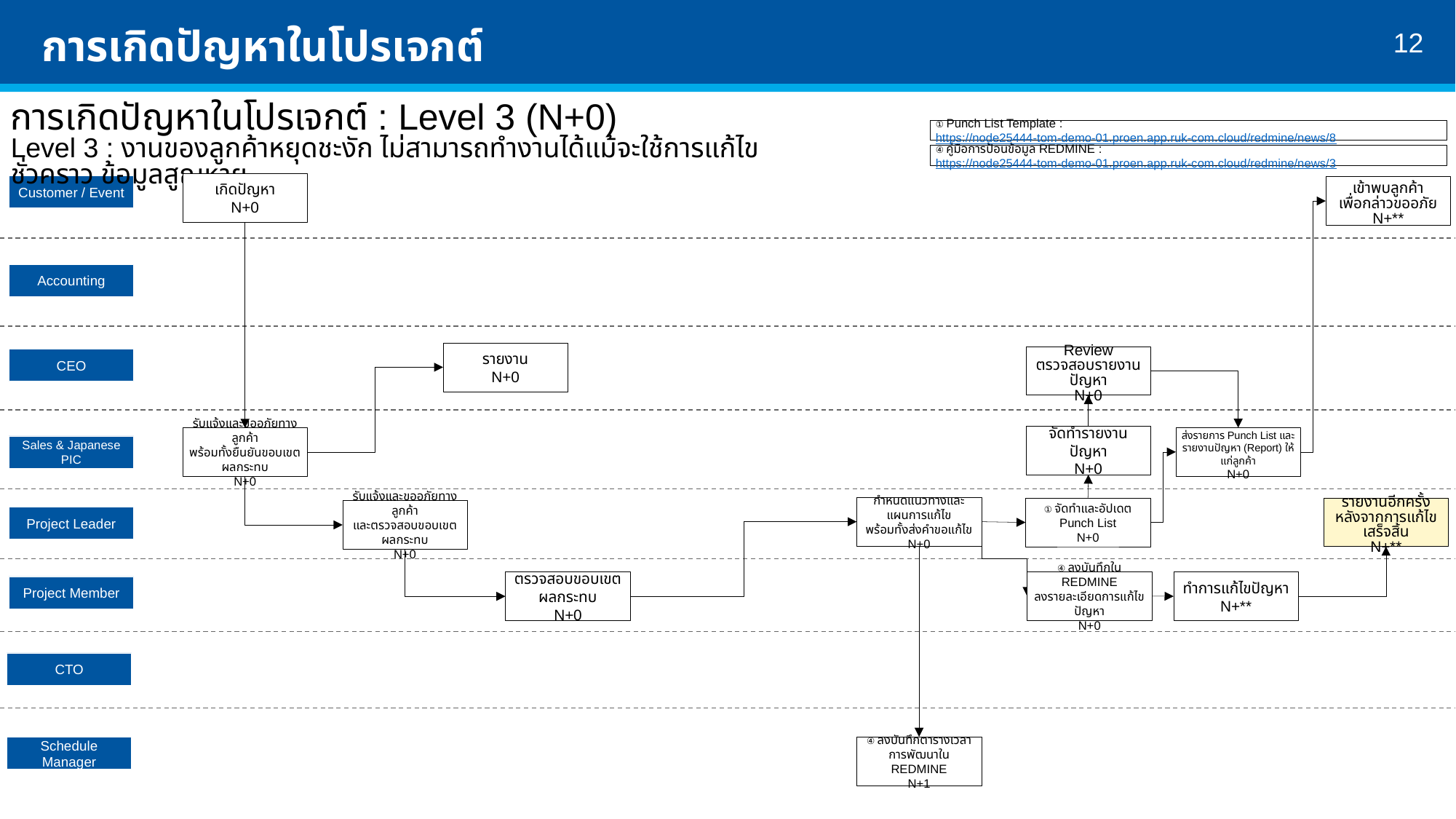

# การเกิดปัญหาในโปรเจกต์
การเกิดปัญหาในโปรเจกต์ : Level 3 (N+0)
Level 3 : งานของลูกค้าหยุดชะงัก ไม่สามารถทำงานได้แม้จะใช้การแก้ไขชั่วคราว ข้อมูลสูญหาย
① Punch List Template : https://node25444-tom-demo-01.proen.app.ruk-com.cloud/redmine/news/8
④ คู่มือการป้อนข้อมูล REDMINE : https://node25444-tom-demo-01.proen.app.ruk-com.cloud/redmine/news/3
เกิดปัญหา
N+0
Customer / Event
เข้าพบลูกค้า
เพื่อกล่าวขออภัย
N+**
Accounting
รายงาน
N+0
Review
ตรวจสอบรายงานปัญหา
N+0
CEO
จัดทำรายงานปัญหา
N+0
ส่งรายการ Punch List และรายงานปัญหา (Report) ให้แก่ลูกค้า
N+0
รับแจ้งและขออภัยทางลูกค้า
พร้อมทั้งยืนยันขอบเขตผลกระทบ
N+0
Sales & Japanese PIC
กำหนดแนวทางและแผนการแก้ไข
พร้อมทั้งส่งคำขอแก้ไข
N+0
รายงานอีกครั้ง หลังจากการแก้ไขเสร็จสิ้น
N+**
① จัดทำและอัปเดต Punch List
N+0
รับแจ้งและขออภัยทางลูกค้า
และตรวจสอบขอบเขตผลกระทบ
N+0
Project Leader
④ ลงบันทึกใน REDMINE
ลงรายละเอียดการแก้ไขปัญหา
N+0
ทำการแก้ไขปัญหา
N+**
ตรวจสอบขอบเขตผลกระทบ
N+0
Project Member
CTO
④ ลงบันทึกตารางเวลาการพัฒนาใน REDMINE
N+1
Schedule Manager